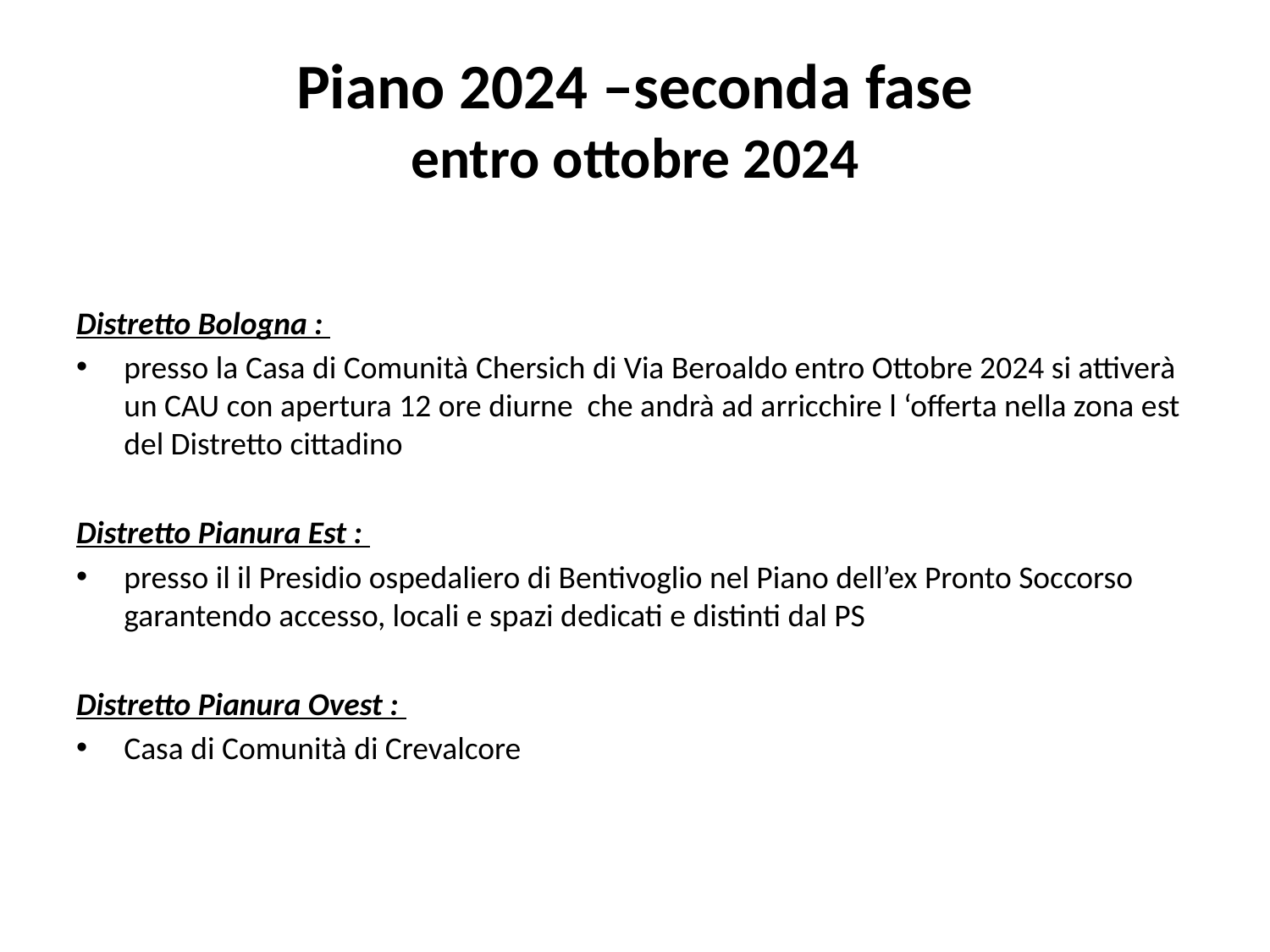

# Piano 2024 –seconda fase entro ottobre 2024

Distretto Bologna :
presso la Casa di Comunità Chersich di Via Beroaldo entro Ottobre 2024 si attiverà un CAU con apertura 12 ore diurne  che andrà ad arricchire l ‘offerta nella zona est del Distretto cittadino

Distretto Pianura Est :
presso il il Presidio ospedaliero di Bentivoglio nel Piano dell’ex Pronto Soccorso garantendo accesso, locali e spazi dedicati e distinti dal PS

Distretto Pianura Ovest :
Casa di Comunità di Crevalcore